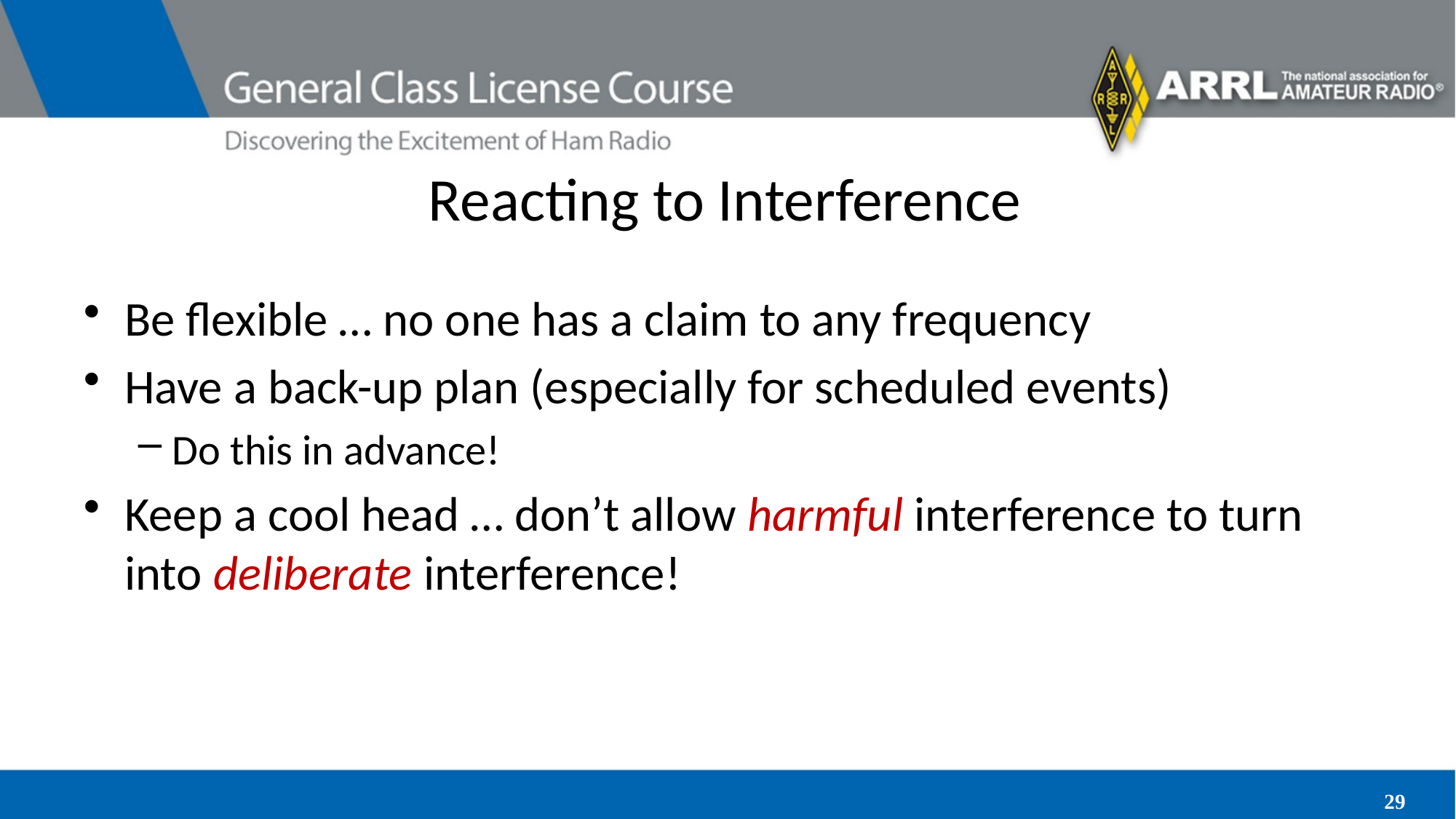

# Reacting to Interference
Be flexible … no one has a claim to any frequency
Have a back-up plan (especially for scheduled events)
Do this in advance!
Keep a cool head … don’t allow harmful interference to turn into deliberate interference!